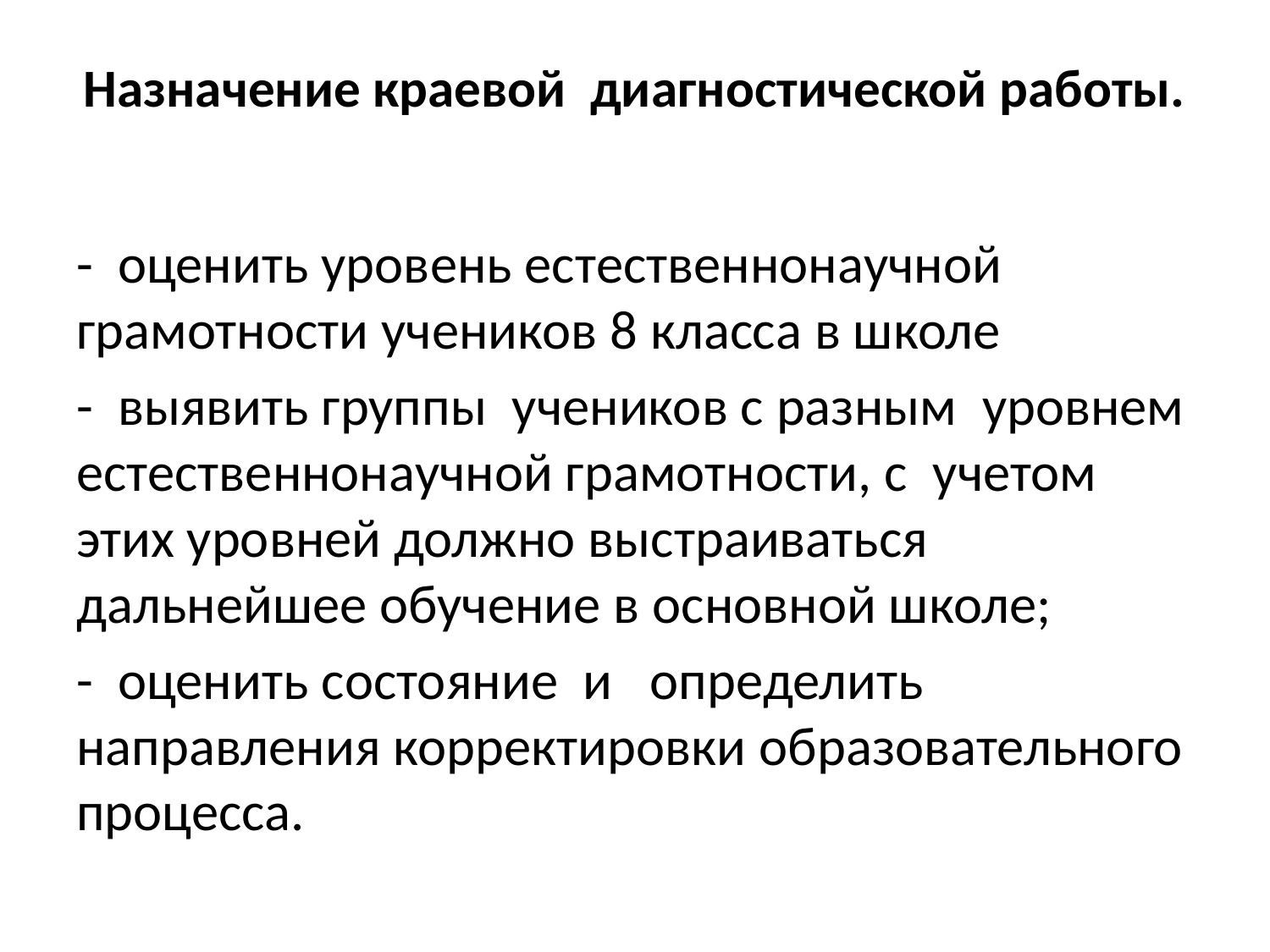

# Назначение краевой  диагностической работы.
-  оценить уровень естественнонаучной грамотности учеников 8 класса в школе
-  выявить группы  учеников с разным  уровнем естественнонаучной грамотности, с  учетом этих уровней должно выстраиваться дальнейшее обучение в основной школе;
-  оценить состояние  и   определить направления корректировки образовательного процесса.